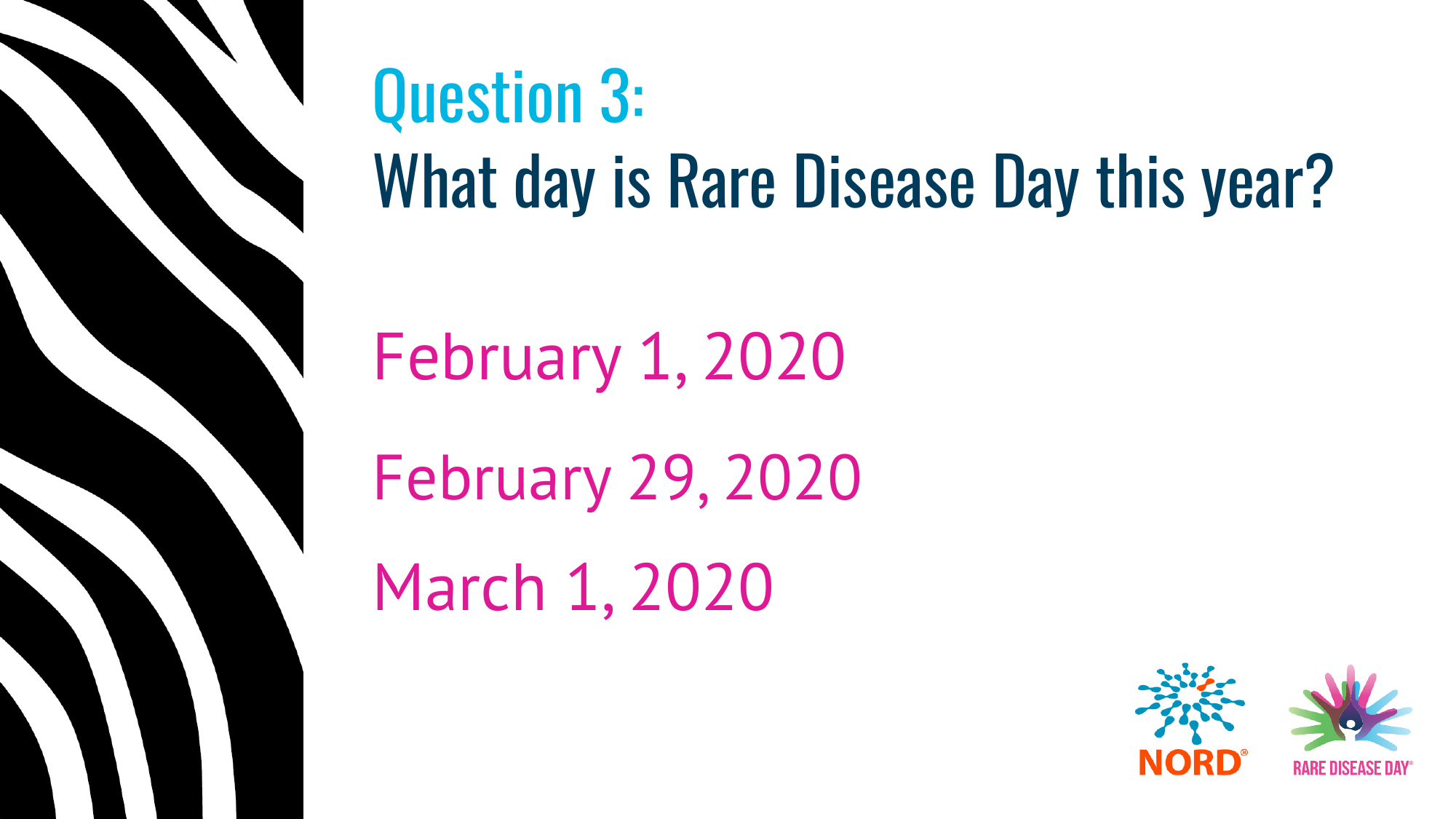

# Question 3:
What day is Rare Disease Day this year?
February 1, 2020
February 29, 2020
March 1, 2020